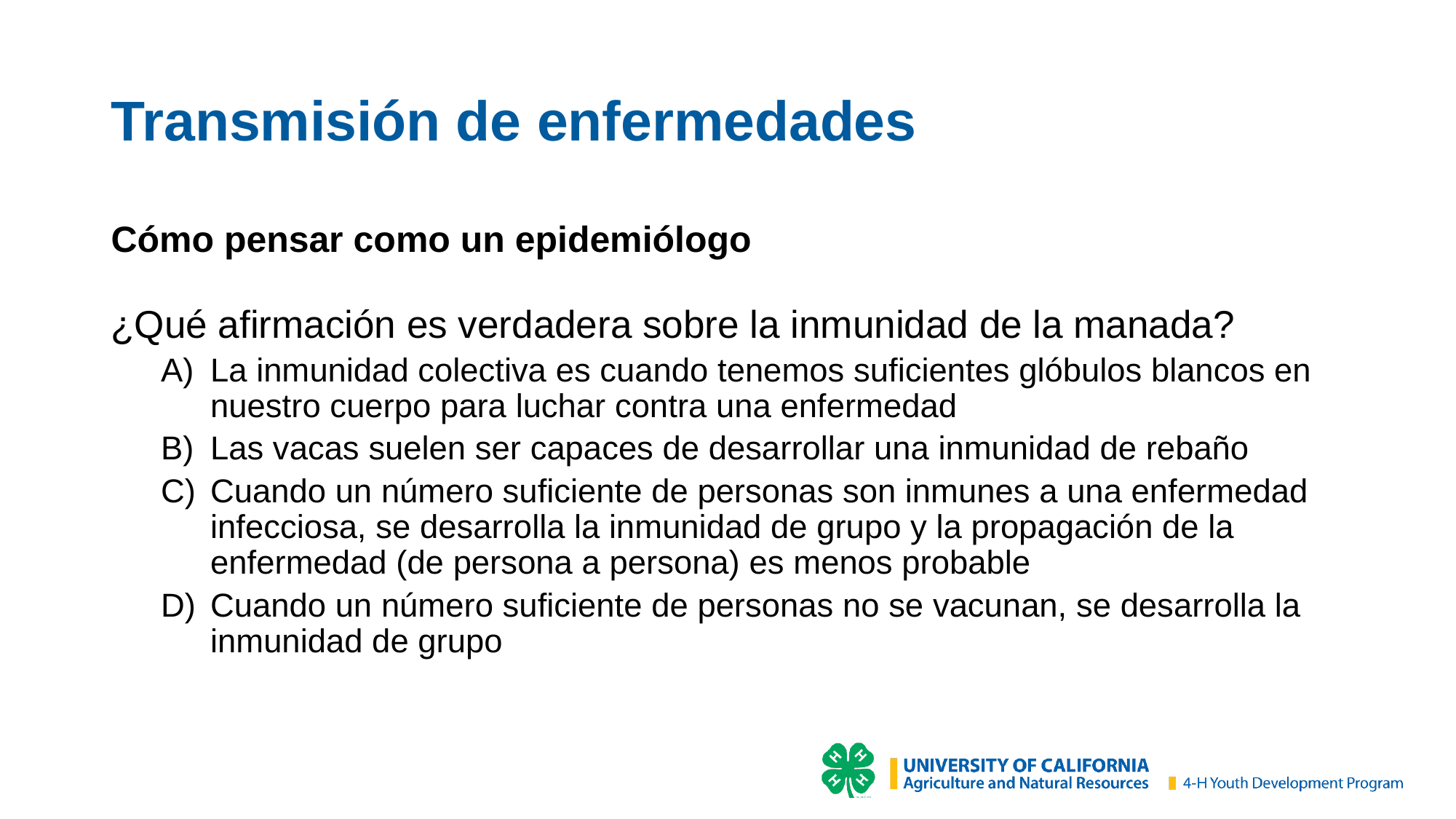

# Transmisión de enfermedades
Cómo pensar como un epidemiólogo
¿Qué afirmación es verdadera sobre la inmunidad de la manada?
La inmunidad colectiva es cuando tenemos suficientes glóbulos blancos en nuestro cuerpo para luchar contra una enfermedad
Las vacas suelen ser capaces de desarrollar una inmunidad de rebaño
Cuando un número suficiente de personas son inmunes a una enfermedad infecciosa, se desarrolla la inmunidad de grupo y la propagación de la enfermedad (de persona a persona) es menos probable
Cuando un número suficiente de personas no se vacunan, se desarrolla la inmunidad de grupo